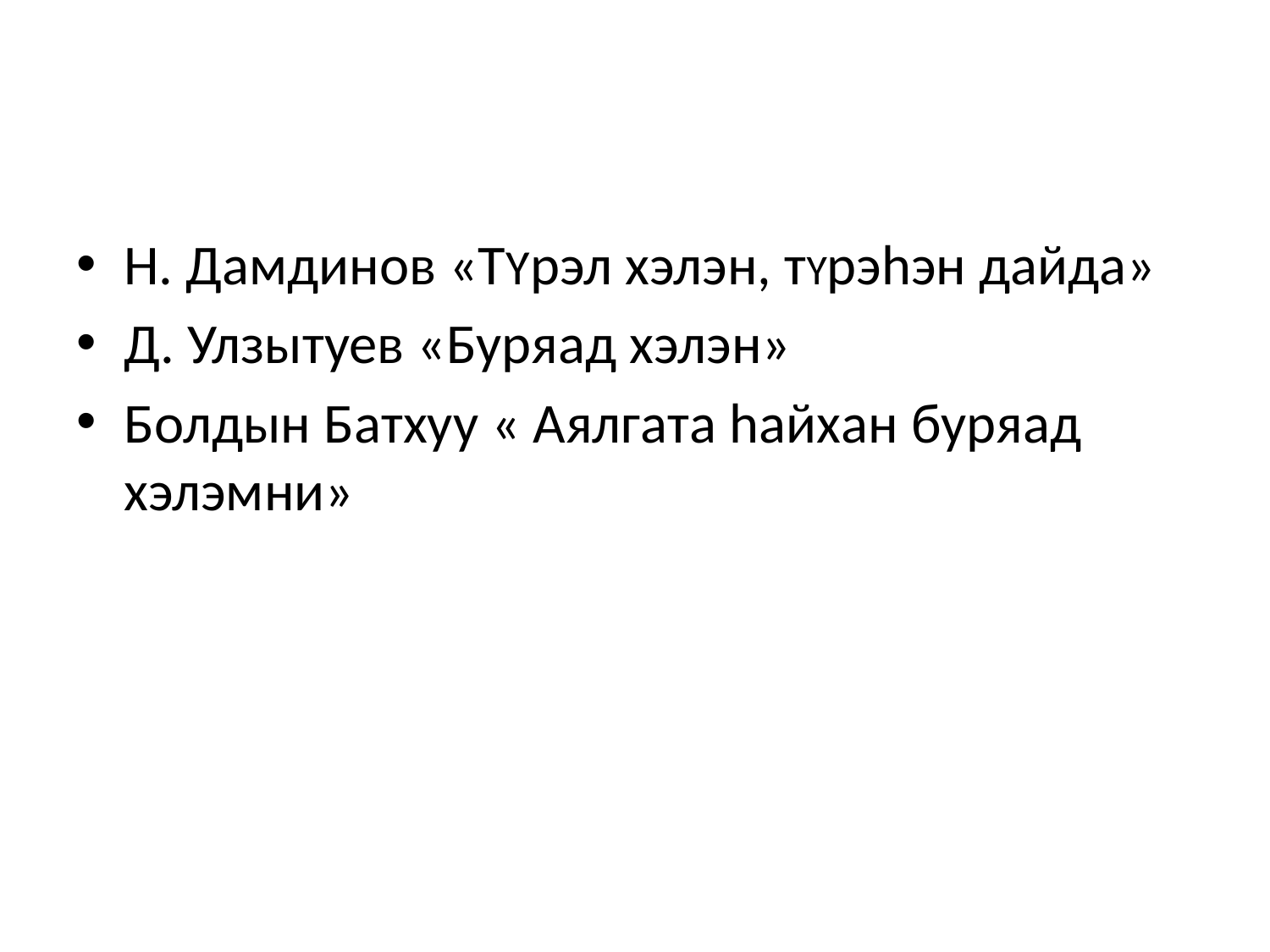

#
Н. Дамдинов «ТYрэл хэлэн, тYрэhэн дайда»
Д. Улзытуев «Буряад хэлэн»
Болдын Батхуу « Аялгата hайхан буряад хэлэмни»